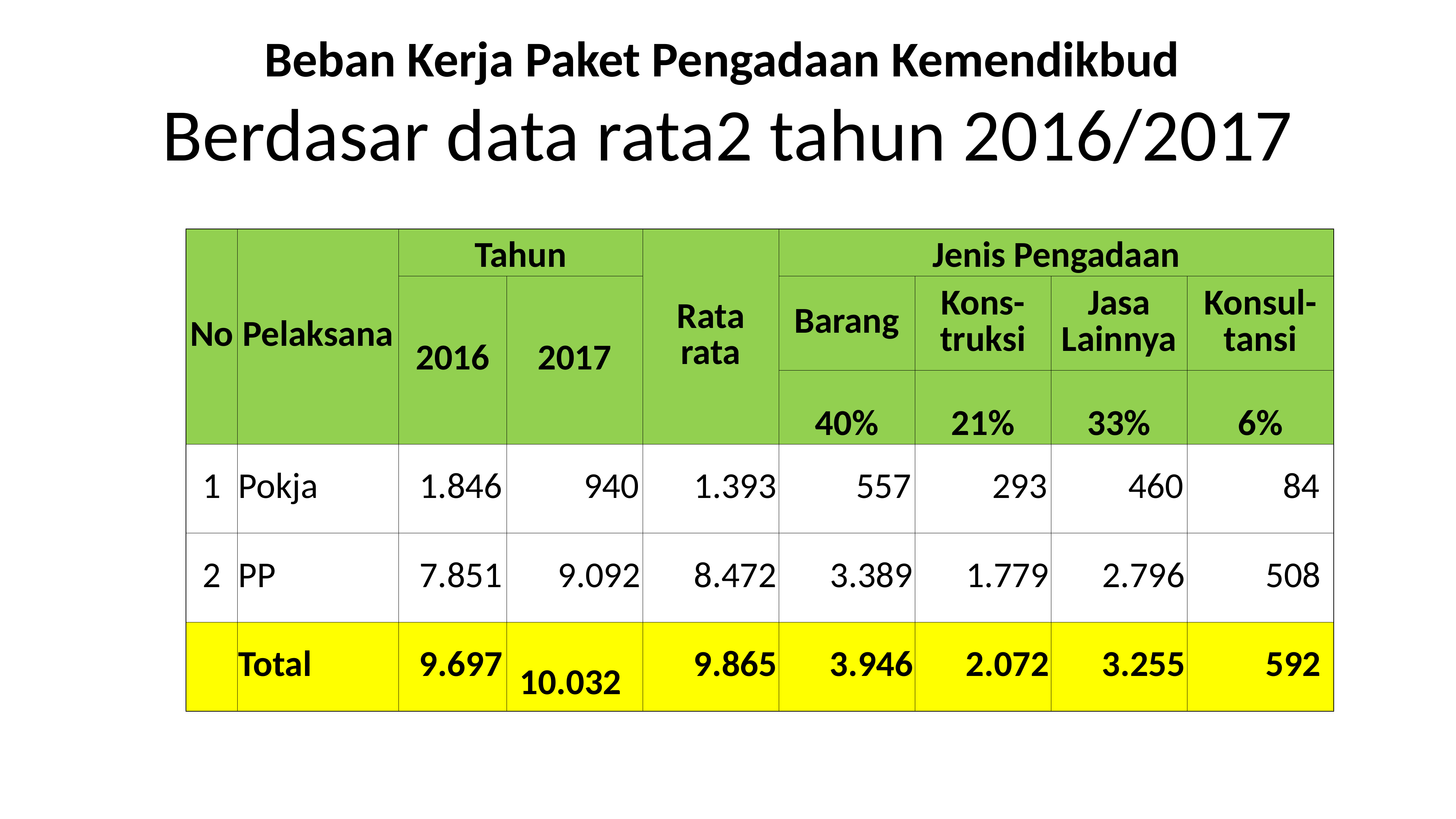

# Beban Kerja Paket Pengadaan Kemendikbud Berdasar data rata2 tahun 2016/2017
| No | Pelaksana | Tahun |  | Rata rata | Jenis Pengadaan |  |  |  |
| --- | --- | --- | --- | --- | --- | --- | --- | --- |
|  |  | 2016 | 2017 |  | Barang | Kons-truksi | Jasa Lainnya | Konsul- tansi |
|  |  |  |  |  | 40% | 21% | 33% | 6% |
| 1 | Pokja | 1.846 | 940 | 1.393 | 557 | 293 | 460 | 84 |
| 2 | PP | 7.851 | 9.092 | 8.472 | 3.389 | 1.779 | 2.796 | 508 |
|  | Total | 9.697 | 10.032 | 9.865 | 3.946 | 2.072 | 3.255 | 592 |